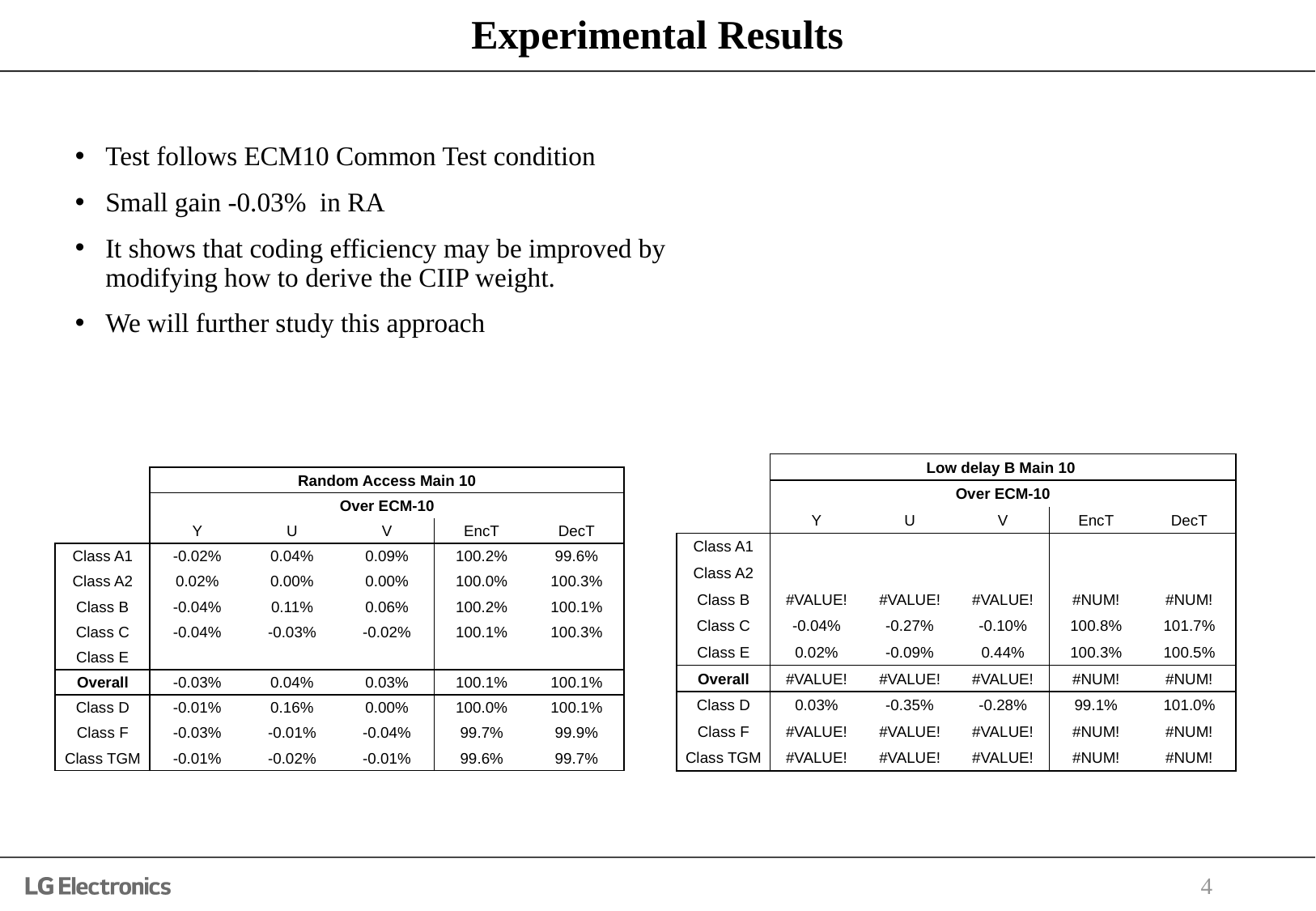

# Experimental Results
Test follows ECM10 Common Test condition
Small gain -0.03%  in RA
It shows that coding efficiency may be improved by modifying how to derive the CIIP weight.
We will further study this approach

|  | Low delay B Main 10 |  |  |  |  |
| --- | --- | --- | --- | --- | --- |
|  | Over ECM-10 |  |  |  |  |
|  | Y | U | V | EncT | DecT |
| Class A1 |  |  |  |  |  |
| Class A2 |  |  |  |  |  |
| Class B | #VALUE! | #VALUE! | #VALUE! | #NUM! | #NUM! |
| Class C | -0.04% | -0.27% | -0.10% | 100.8% | 101.7% |
| Class E | 0.02% | -0.09% | 0.44% | 100.3% | 100.5% |
| Overall | #VALUE! | #VALUE! | #VALUE! | #NUM! | #NUM! |
| Class D | 0.03% | -0.35% | -0.28% | 99.1% | 101.0% |
| Class F | #VALUE! | #VALUE! | #VALUE! | #NUM! | #NUM! |
| Class TGM | #VALUE! | #VALUE! | #VALUE! | #NUM! | #NUM! |
|  | Random Access Main 10 |  |  |  |  |
| --- | --- | --- | --- | --- | --- |
|  | Over ECM-10 |  |  |  |  |
|  | Y | U | V | EncT | DecT |
| Class A1 | -0.02% | 0.04% | 0.09% | 100.2% | 99.6% |
| Class A2 | 0.02% | 0.00% | 0.00% | 100.0% | 100.3% |
| Class B | -0.04% | 0.11% | 0.06% | 100.2% | 100.1% |
| Class C | -0.04% | -0.03% | -0.02% | 100.1% | 100.3% |
| Class E |  |  |  |  |  |
| Overall | -0.03% | 0.04% | 0.03% | 100.1% | 100.1% |
| Class D | -0.01% | 0.16% | 0.00% | 100.0% | 100.1% |
| Class F | -0.03% | -0.01% | -0.04% | 99.7% | 99.9% |
| Class TGM | -0.01% | -0.02% | -0.01% | 99.6% | 99.7% |
4